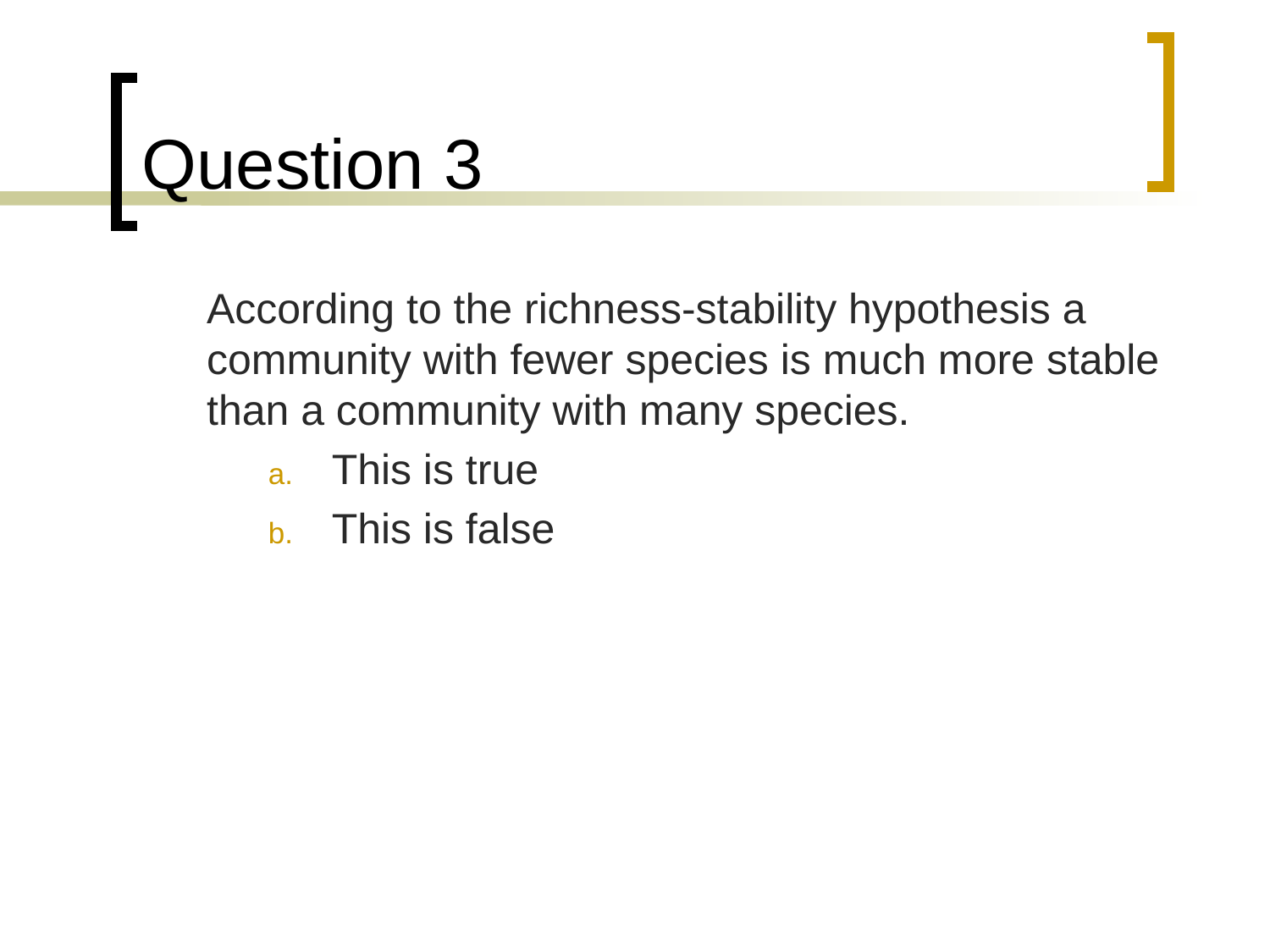

# Question 3
	According to the richness-stability hypothesis a community with fewer species is much more stable than a community with many species.
This is true
This is false